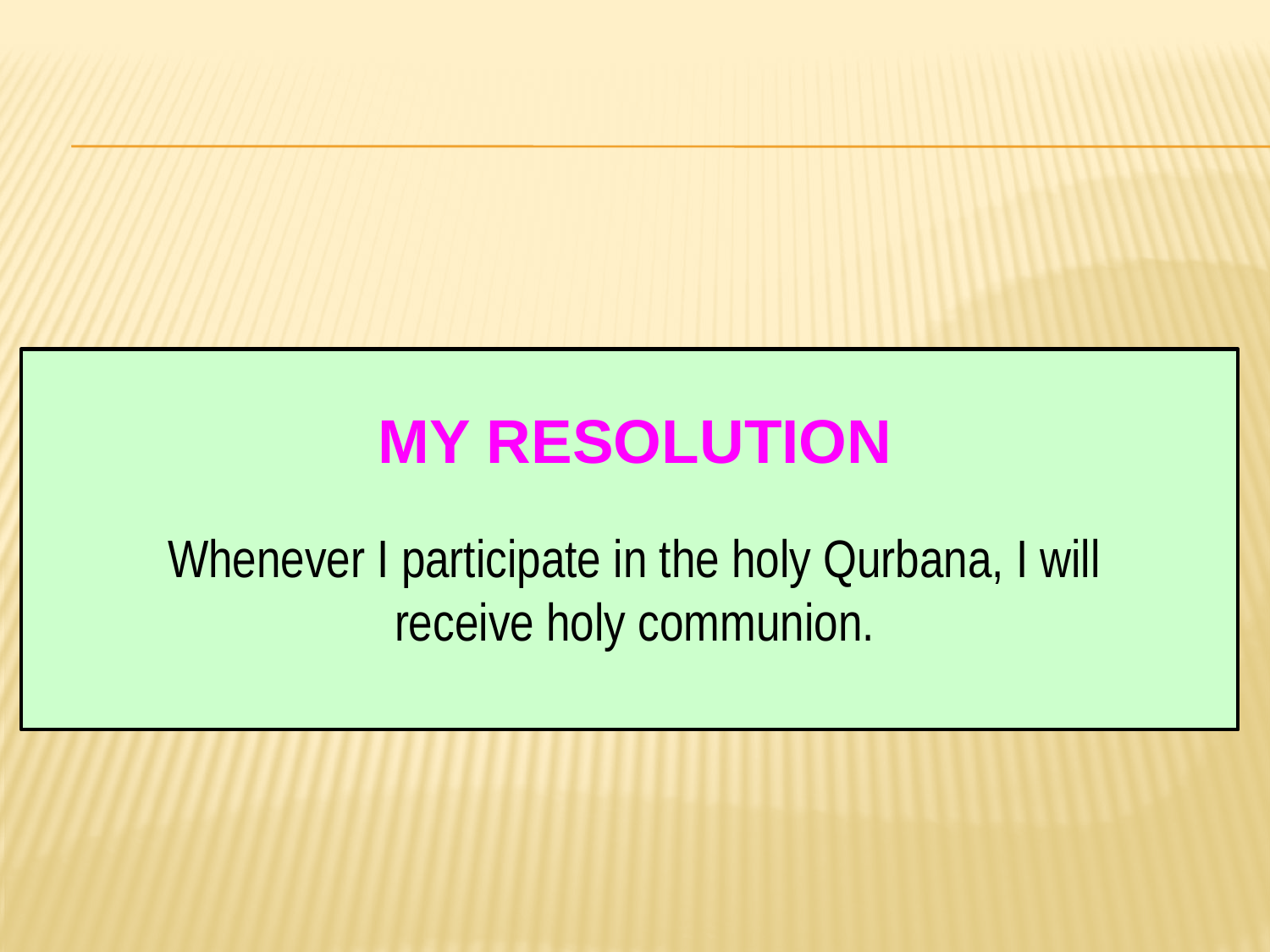

# My Resolution
Whenever I participate in the holy Qurbana, I will receive holy communion.